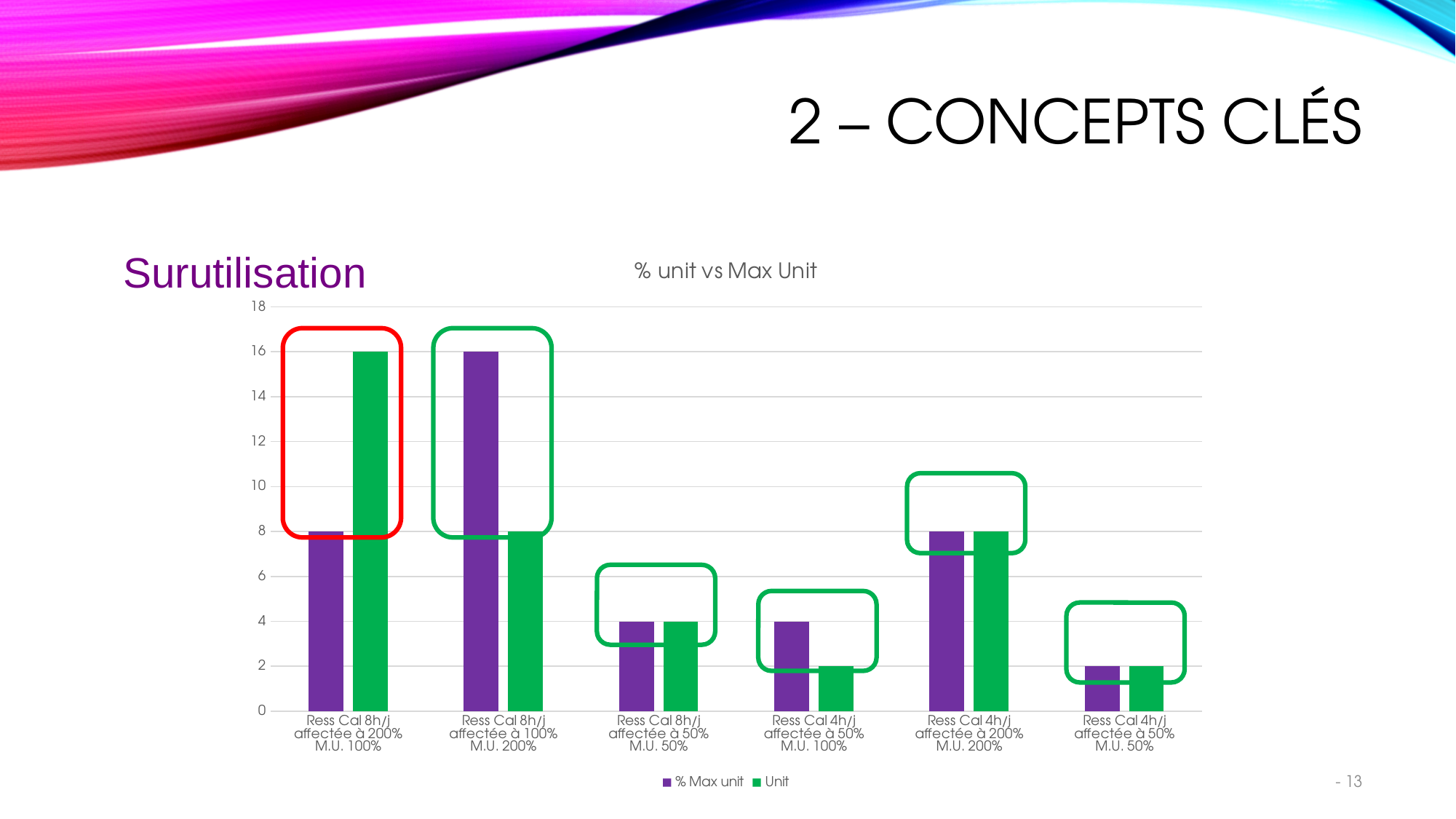

# 2 – Concepts clés
Surutilisation

### Chart: % unit vs Max Unit

| Category | % Max unit | Unit |
|---|---|---|
| Ress Cal 8h/j
affectée à 200%
M.U. 100% | 8.0 | 16.0 |
| Ress Cal 8h/j
affectée à 100%
M.U. 200% | 16.0 | 8.0 |
| Ress Cal 8h/j
affectée à 50%
M.U. 50% | 4.0 | 4.0 |
| Ress Cal 4h/j
affectée à 50%
M.U. 100% | 4.0 | 2.0 |
| Ress Cal 4h/j
affectée à 200%
M.U. 200% | 8.0 | 8.0 |
| Ress Cal 4h/j
affectée à 50%
M.U. 50% | 2.0 | 2.0 |

13